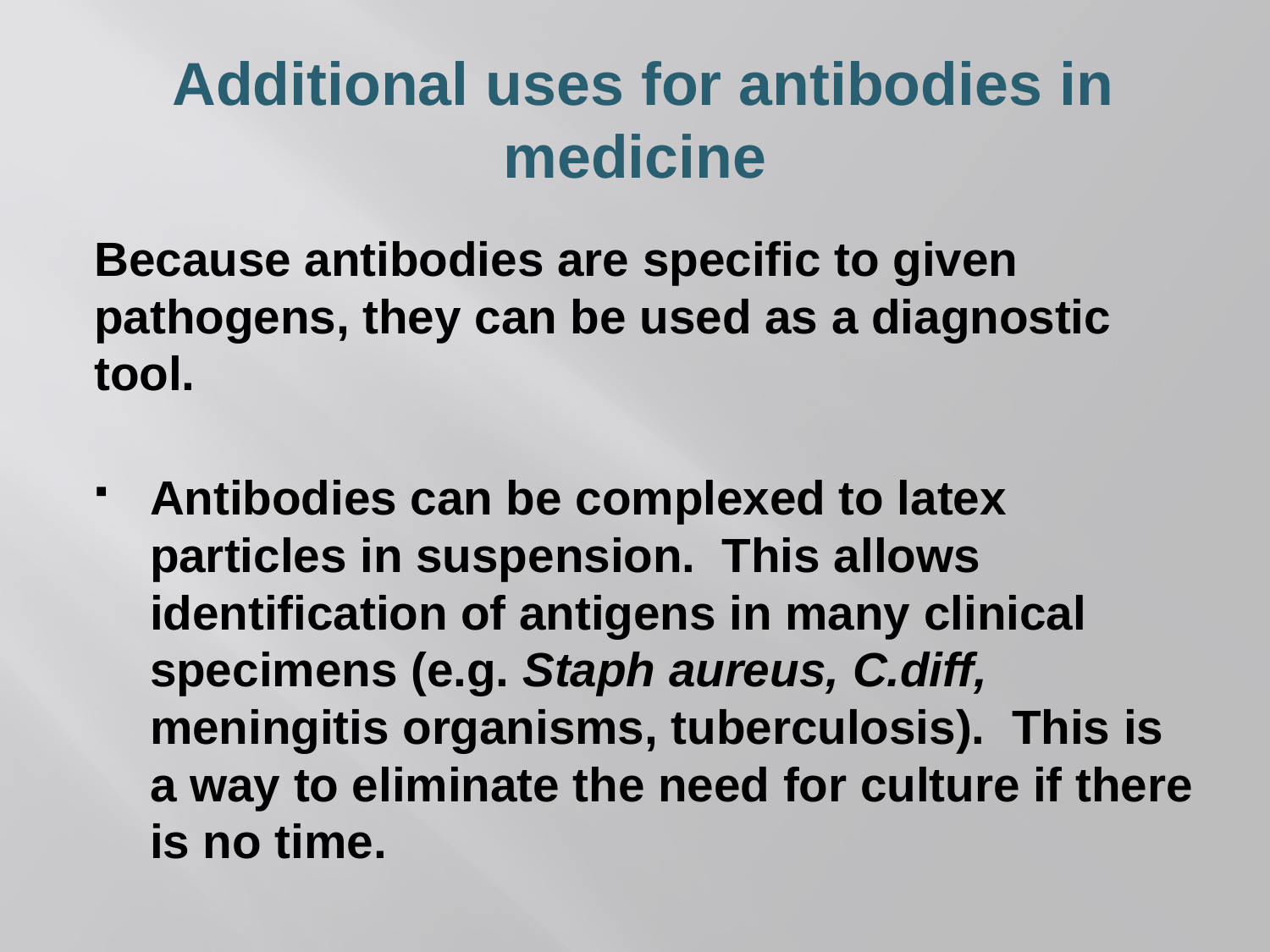

# Additional uses for antibodies in medicine
Because antibodies are specific to given pathogens, they can be used as a diagnostic tool.
Antibodies can be complexed to latex particles in suspension.  This allows identification of antigens in many clinical specimens (e.g. Staph aureus, C.diff, meningitis organisms, tuberculosis).  This is a way to eliminate the need for culture if there is no time.